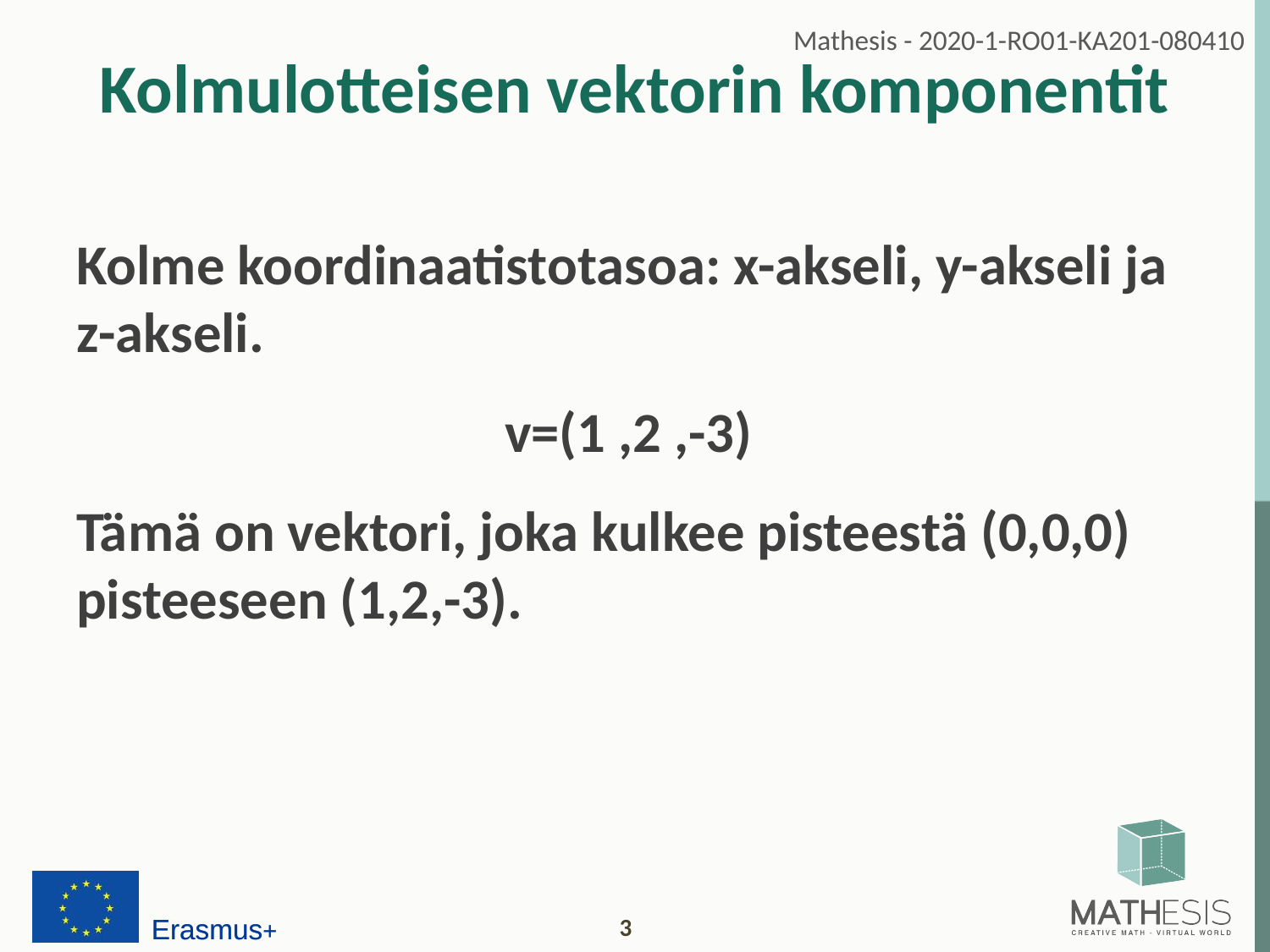

# Kolmulotteisen vektorin komponentit
Kolme koordinaatistotasoa: x-akseli, y-akseli ja z-akseli.
v=(1 ,2 ,-3)
Tämä on vektori, joka kulkee pisteestä (0,0,0) pisteeseen (1,2,-3).